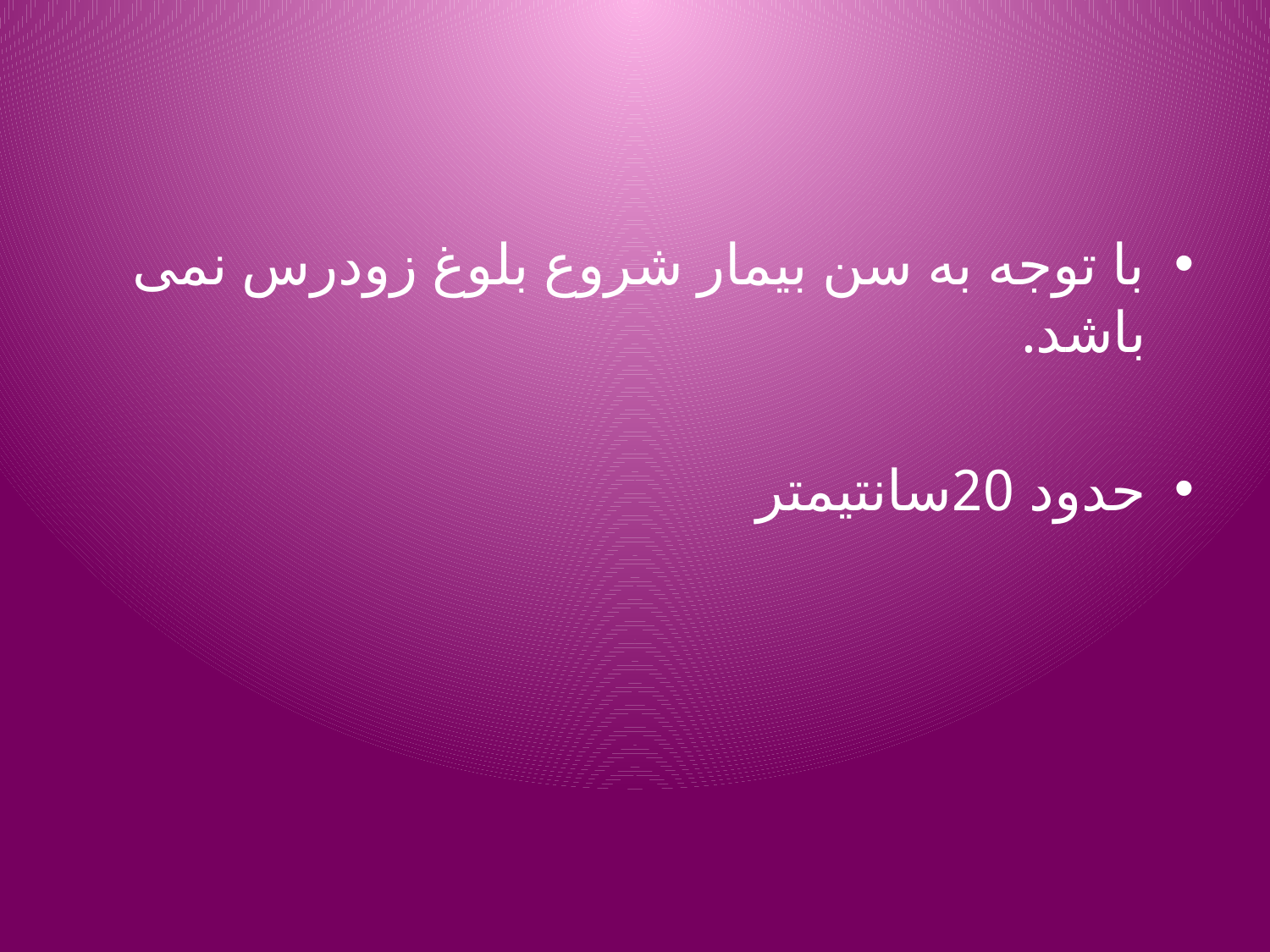

#
با توجه به سن بیمار شروع بلوغ زودرس نمی باشد.

حدود 20سانتیمتر